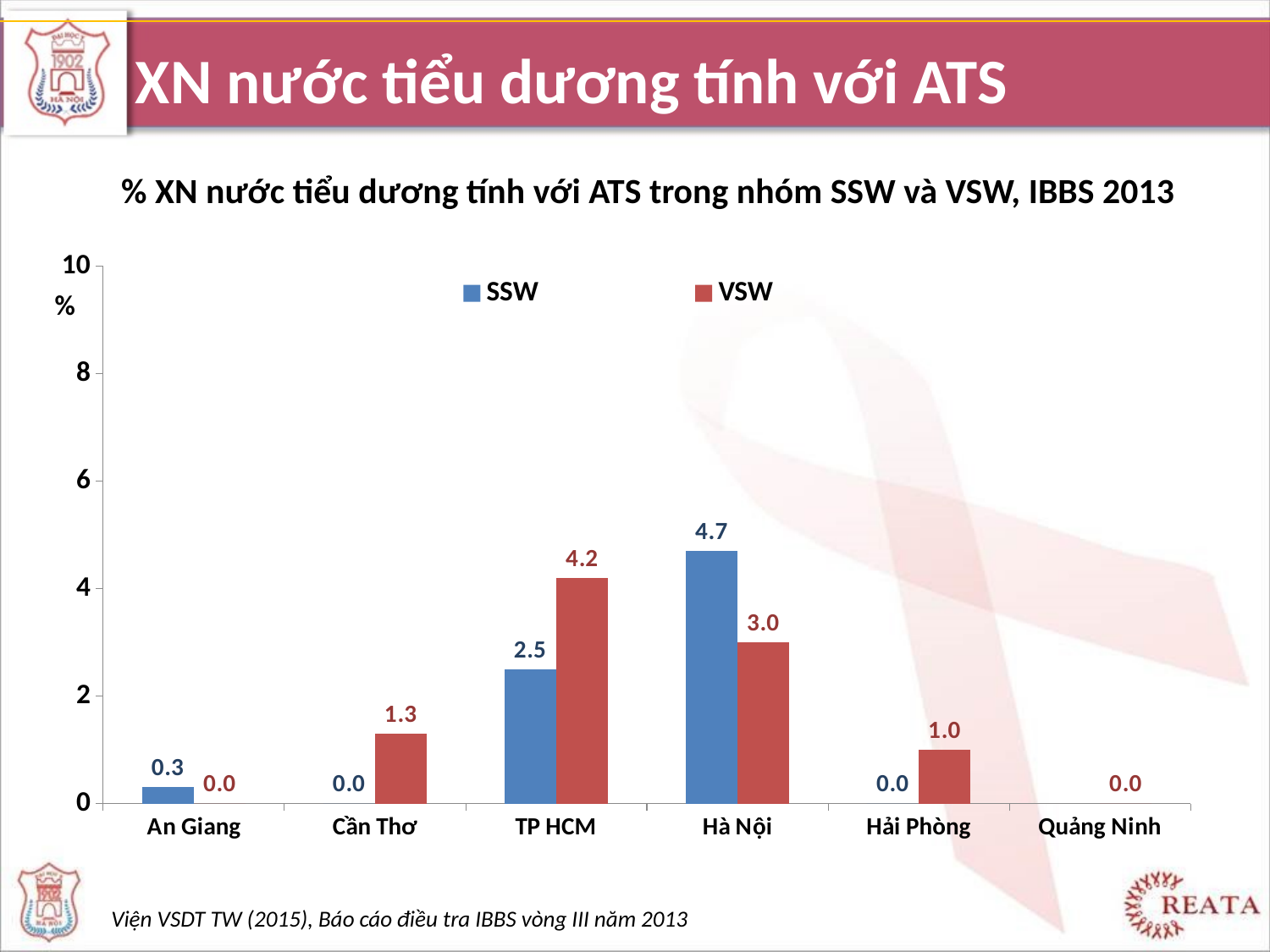

# XN nước tiểu dương tính với ATS
% XN nước tiểu dương tính với ATS trong nhóm SSW và VSW, IBBS 2013

### Chart

| Category | SSW | VSW |
|---|---|---|
| An Giang | 0.3 | 0.0 |
| Cần Thơ | 0.0 | 1.3 |
| TP HCM | 2.5 | 4.2 |
| Hà Nội | 4.7 | 3.0 |
| Hải Phòng | 0.0 | 1.0 |
| Quảng Ninh | None | 0.0 |
Viện VSDT TW (2015), Báo cáo điều tra IBBS vòng III năm 2013